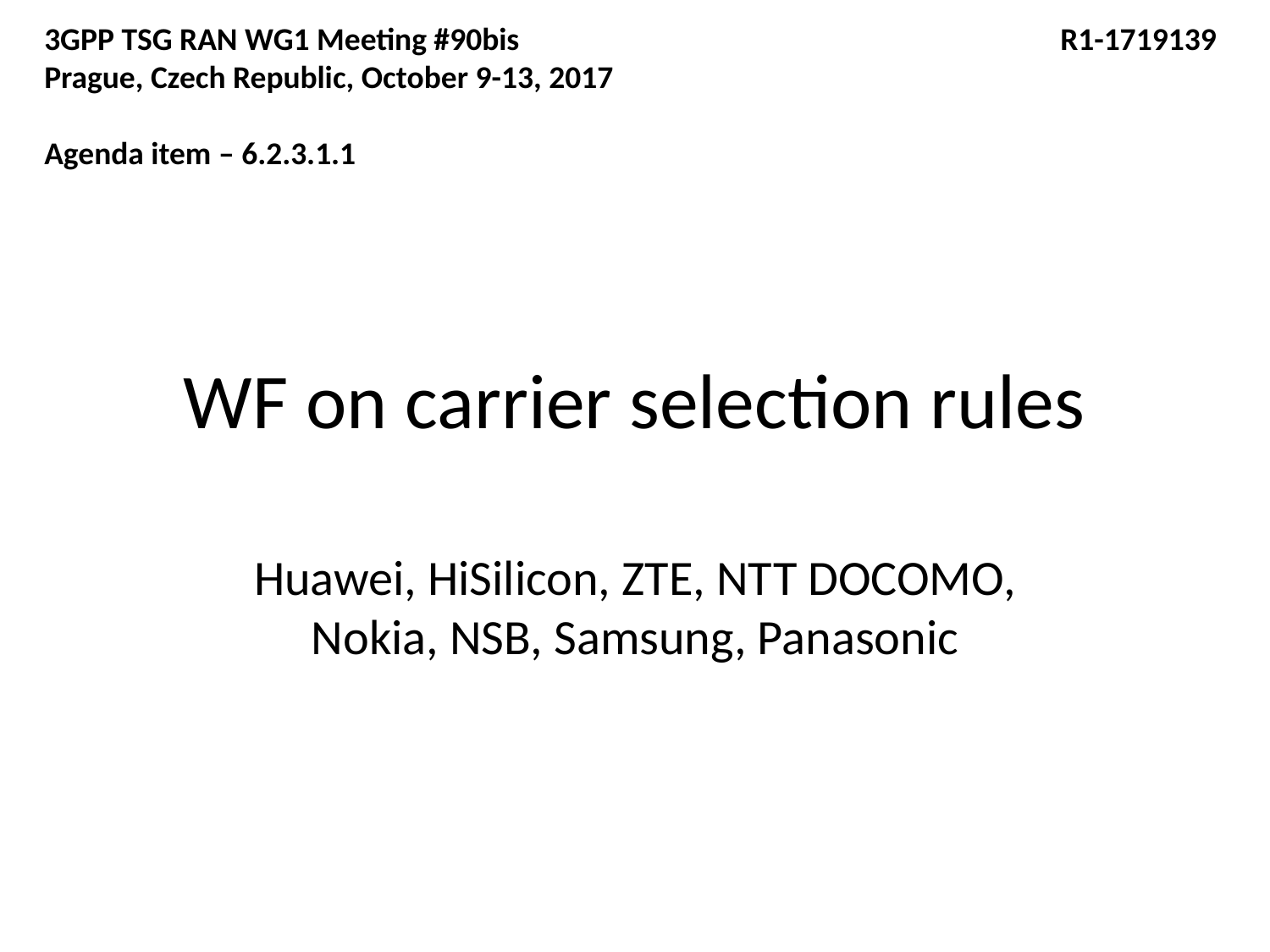

3GPP TSG RAN WG1 Meeting #90bis					R1-1719139
Prague, Czech Republic, October 9-13, 2017

Agenda item – 6.2.3.1.1
# WF on carrier selection rules
Huawei, HiSilicon, ZTE, NTT DOCOMO, Nokia, NSB, Samsung, Panasonic